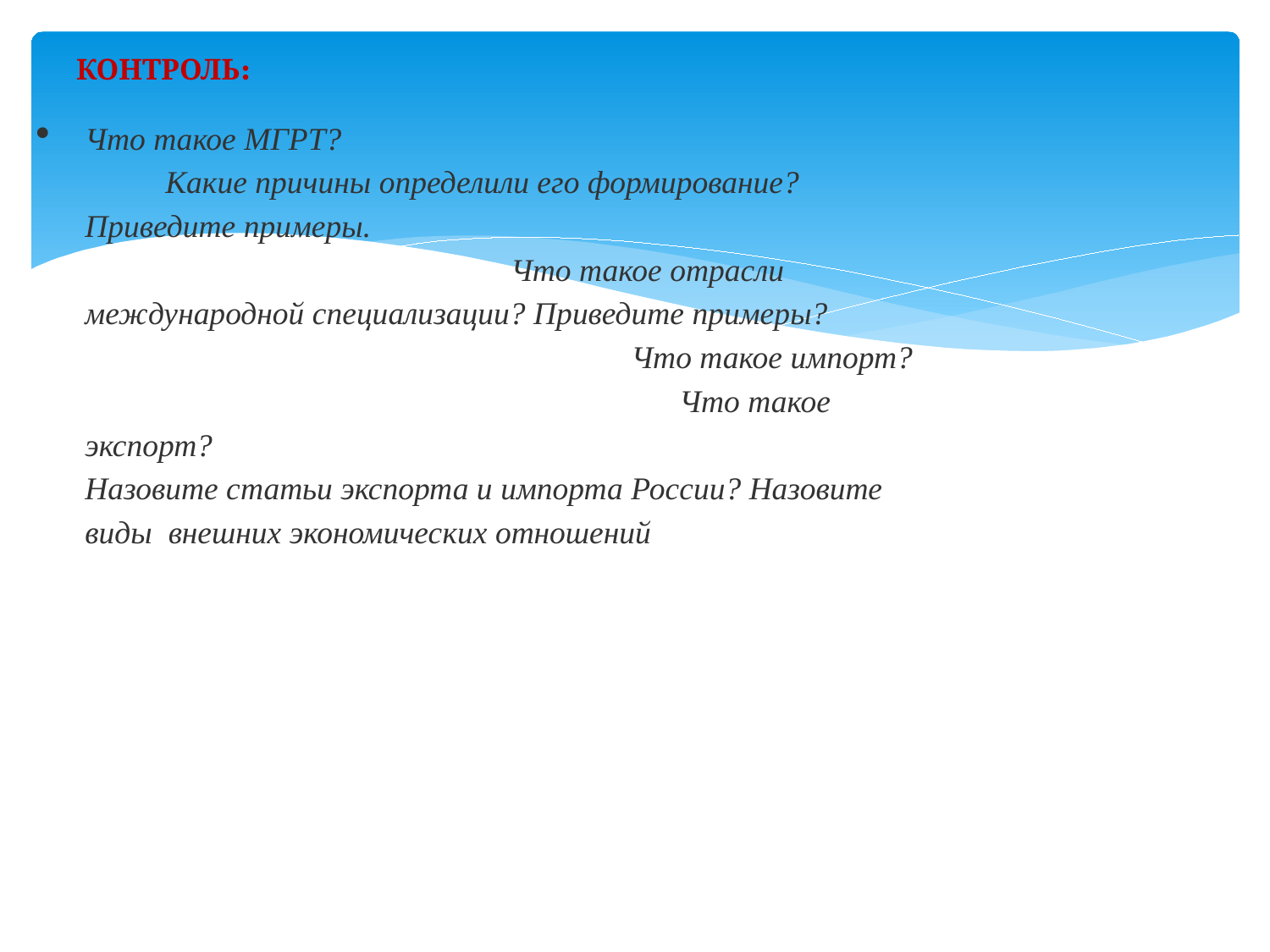

# КОНТРОЛЬ:
Что такое МГРТ?                                                                                     Какие причины определили его формирование? Приведите примеры.                                                                                                                            Что такое отрасли международной специализации? Приведите примеры?                                                                                  Что такое импорт?                                                                              Что такое экспорт?                                                                                        Назовите статьи экспорта и импорта России? Назовите виды  внешних экономических отношений